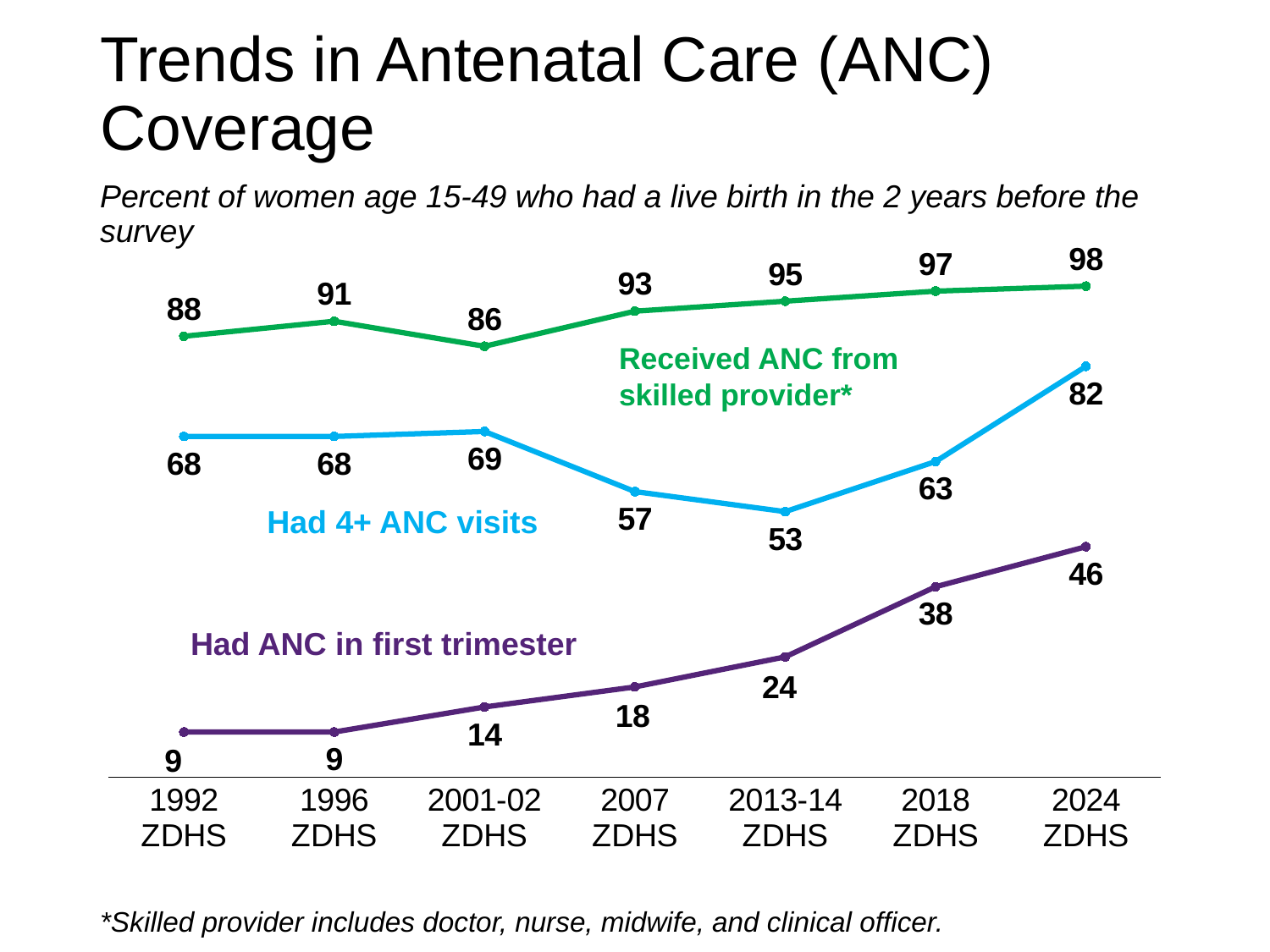

# Trends in Antenatal Care (ANC) Coverage
Percent of women age 15-49 who had a live birth in the 2 years before the survey

### Chart

| Category | Any ANC from a skilled provider | Had 4+ ANC visits | Had ANC in first trimester |
|---|---|---|---|
| 1992
ZDHS | 88.0 | 68.0 | 9.0 |
| 1996
ZDHS | 91.0 | 68.0 | 9.0 |
| 2001-02
ZDHS | 86.0 | 69.0 | 14.0 |
| 2007
ZDHS | 93.0 | 57.0 | 18.0 |
| 2013-14
ZDHS | 95.0 | 53.0 | 24.0 |
| 2018
ZDHS | 97.0 | 63.0 | 38.0 |
| 2024
ZDHS | 98.0 | 82.0 | 46.0 |
Received ANC from skilled provider*
Had 4+ ANC visits
Had ANC in first trimester
*Skilled provider includes doctor, nurse, midwife, and clinical officer.